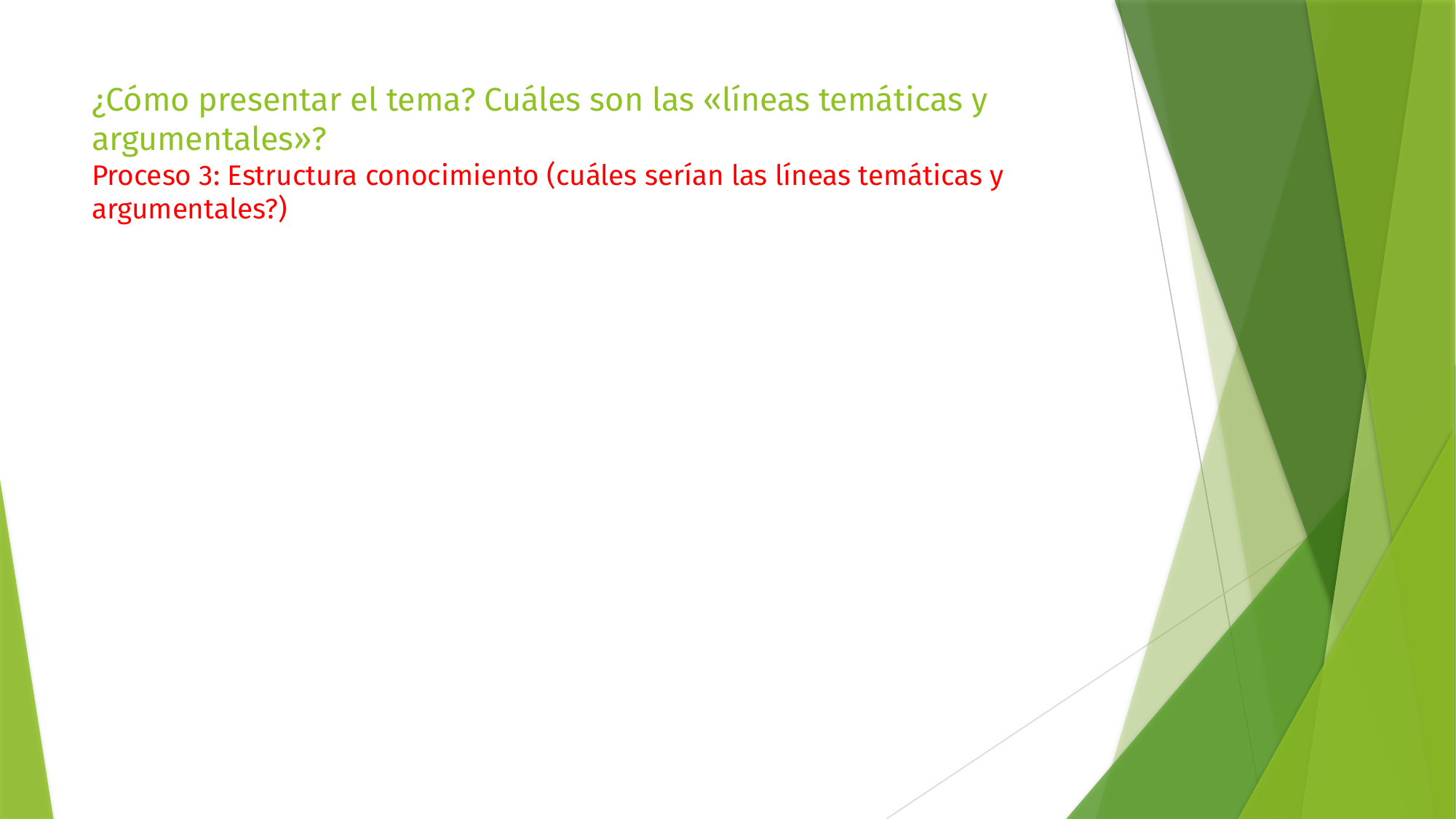

# ¿Cómo presentar el tema? Cuáles son las «líneas temáticas y argumentales»? Proceso 3: Estructura conocimiento (cuáles serían las líneas temáticas y argumentales?)